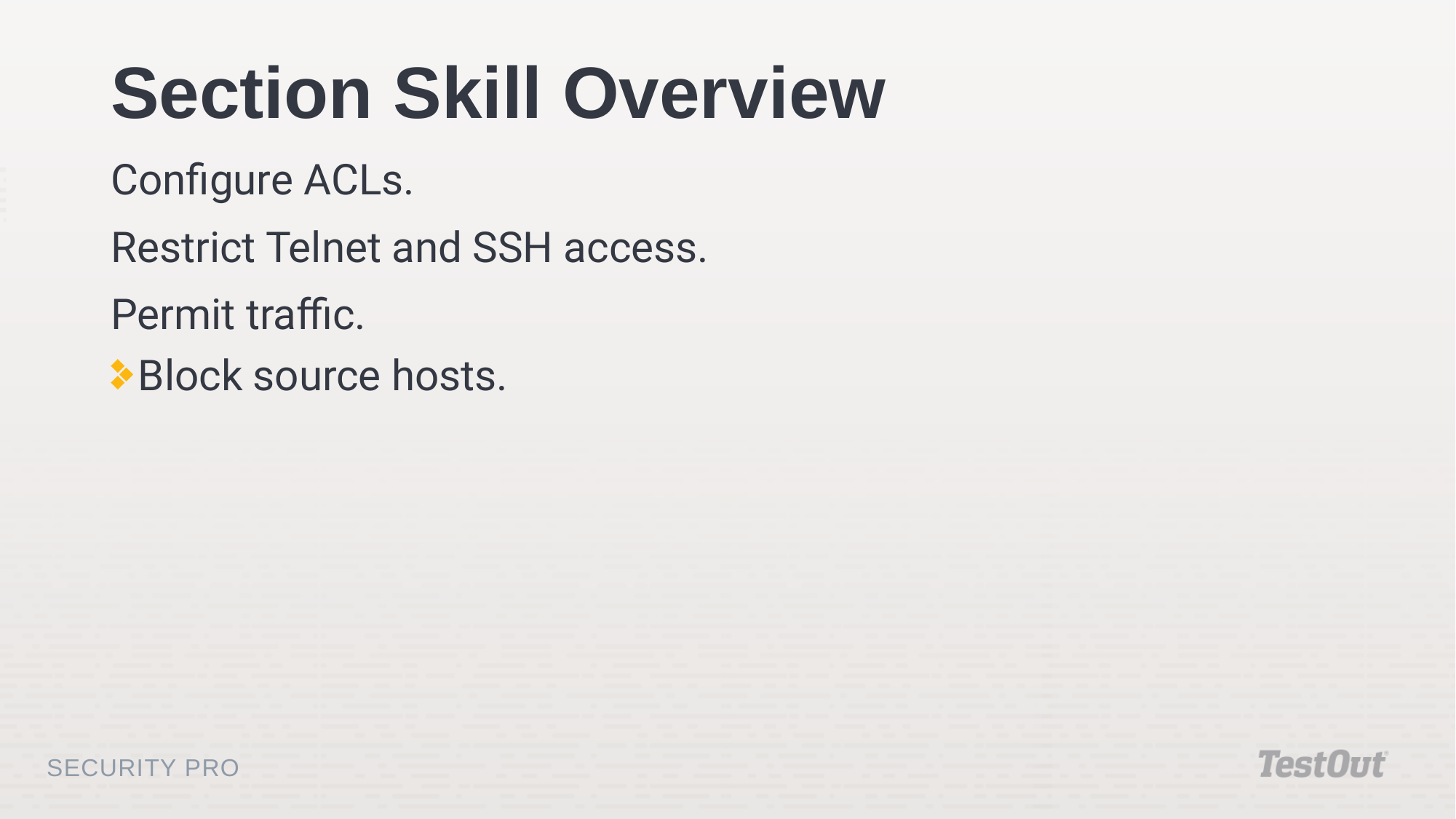

# Section Skill Overview
Configure ACLs.
Restrict Telnet and SSH access.
Permit traffic.
Block source hosts.
Security Pro